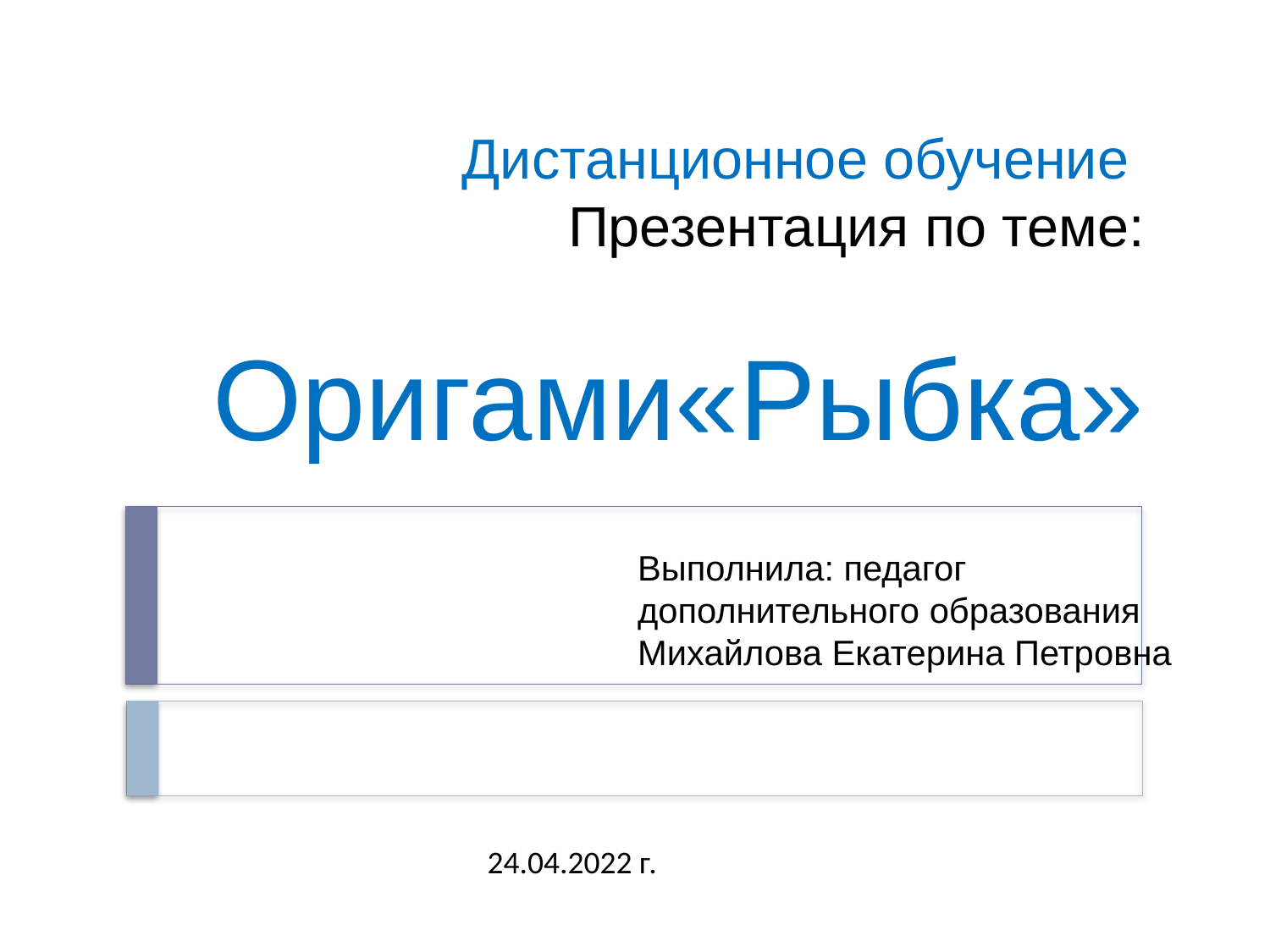

# Дистанционное обучение Презентация по теме: Оригами«Рыбка»
Выполнила: педагог дополнительного образования Михайлова Екатерина Петровна
24.04.2022 г.